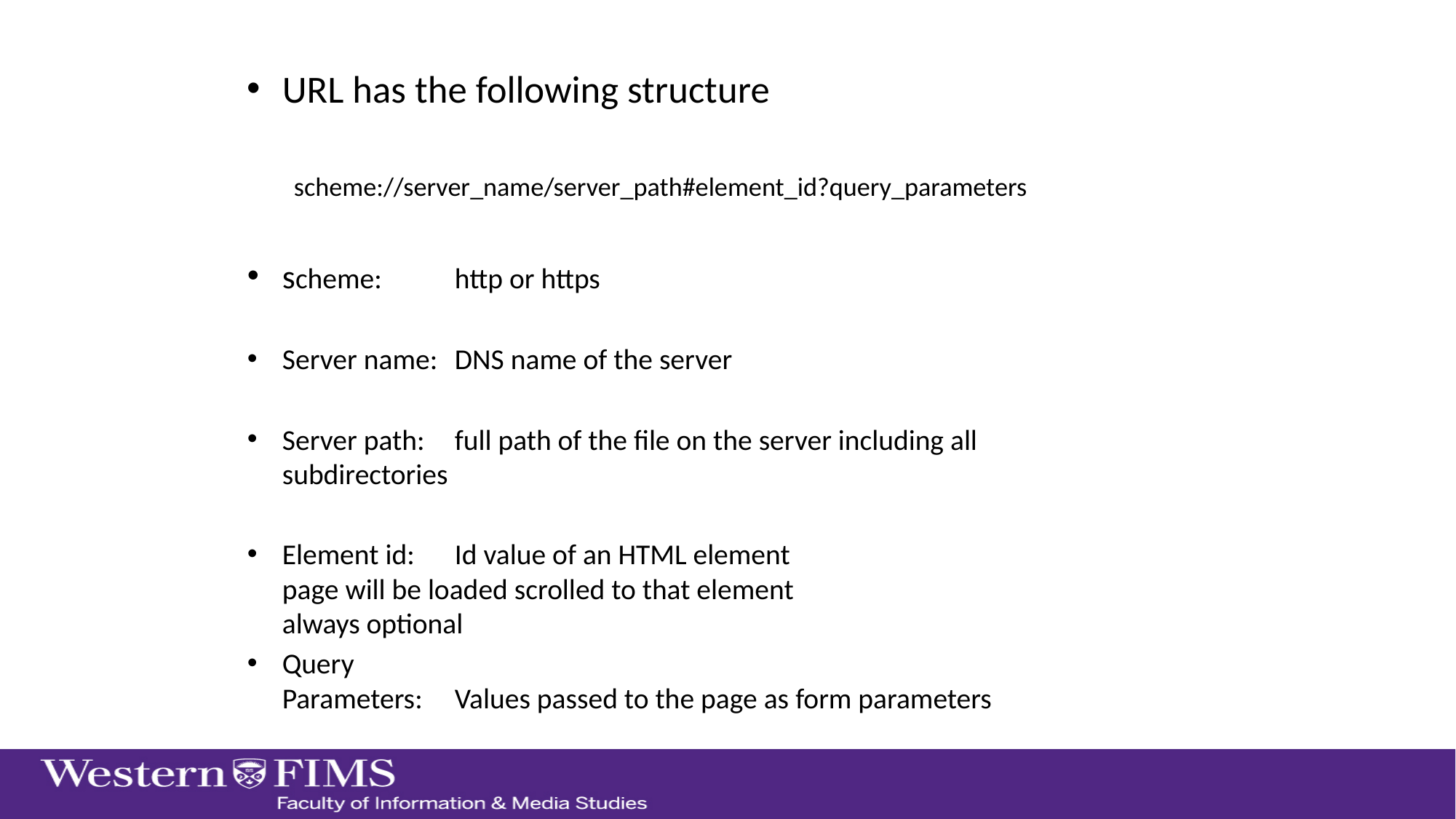

URL has the following structure

scheme://server_name/server_path#element_id?query_parameters

scheme:			http or https

Server name:	DNS name of the server

Server path:		full path of the file on the server including all 						subdirectories

Element id:		Id value of an HTML element
					page will be loaded scrolled to that element
					always optional
Query
Parameters:		Values passed to the page as form parameters